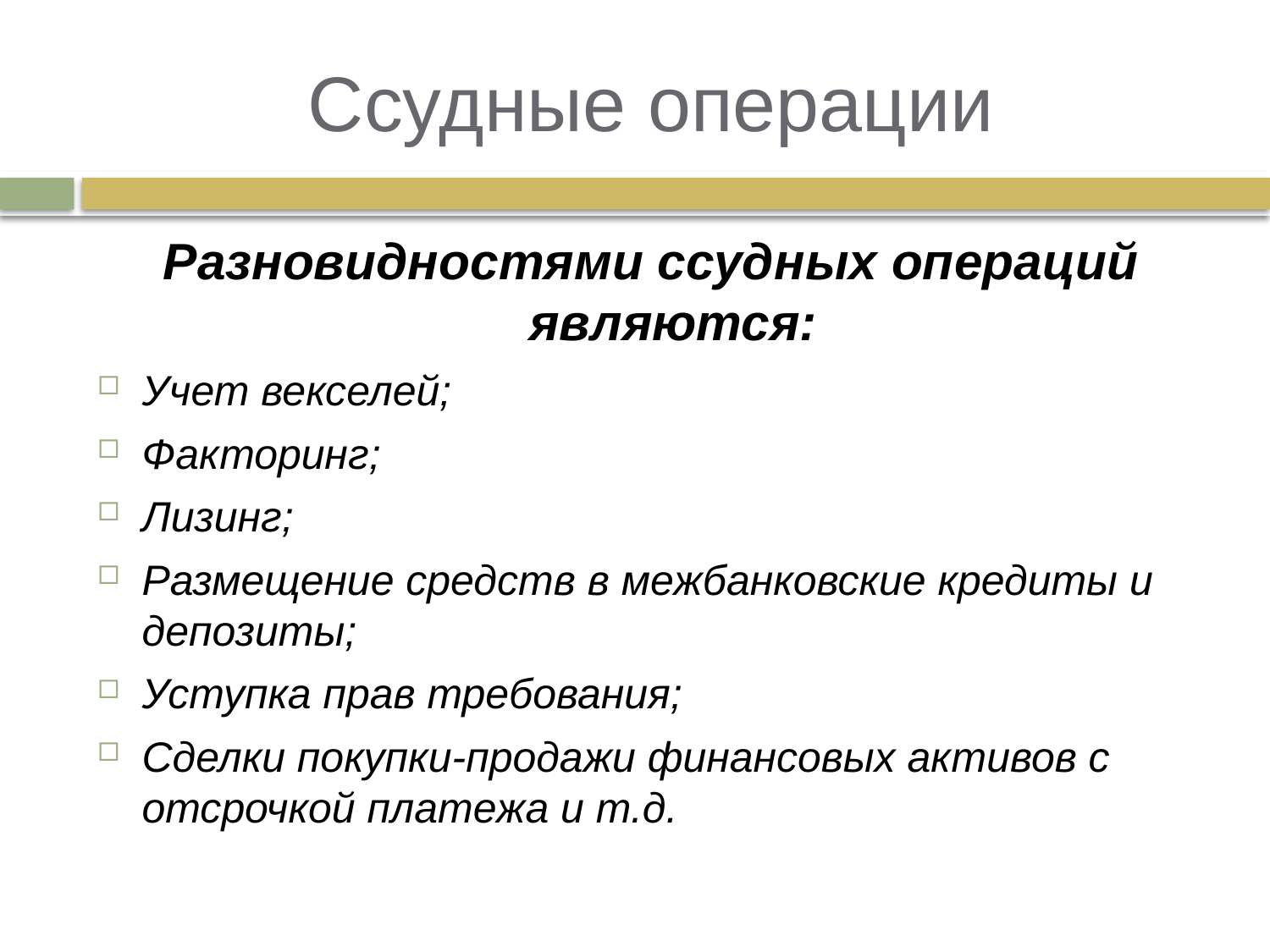

# Ссудные операции
Разновидностями ссудных операций являются:
Учет векселей;
Факторинг;
Лизинг;
Размещение средств в межбанковские кредиты и депозиты;
Уступка прав требования;
Сделки покупки-продажи финансовых активов с отсрочкой платежа и т.д.